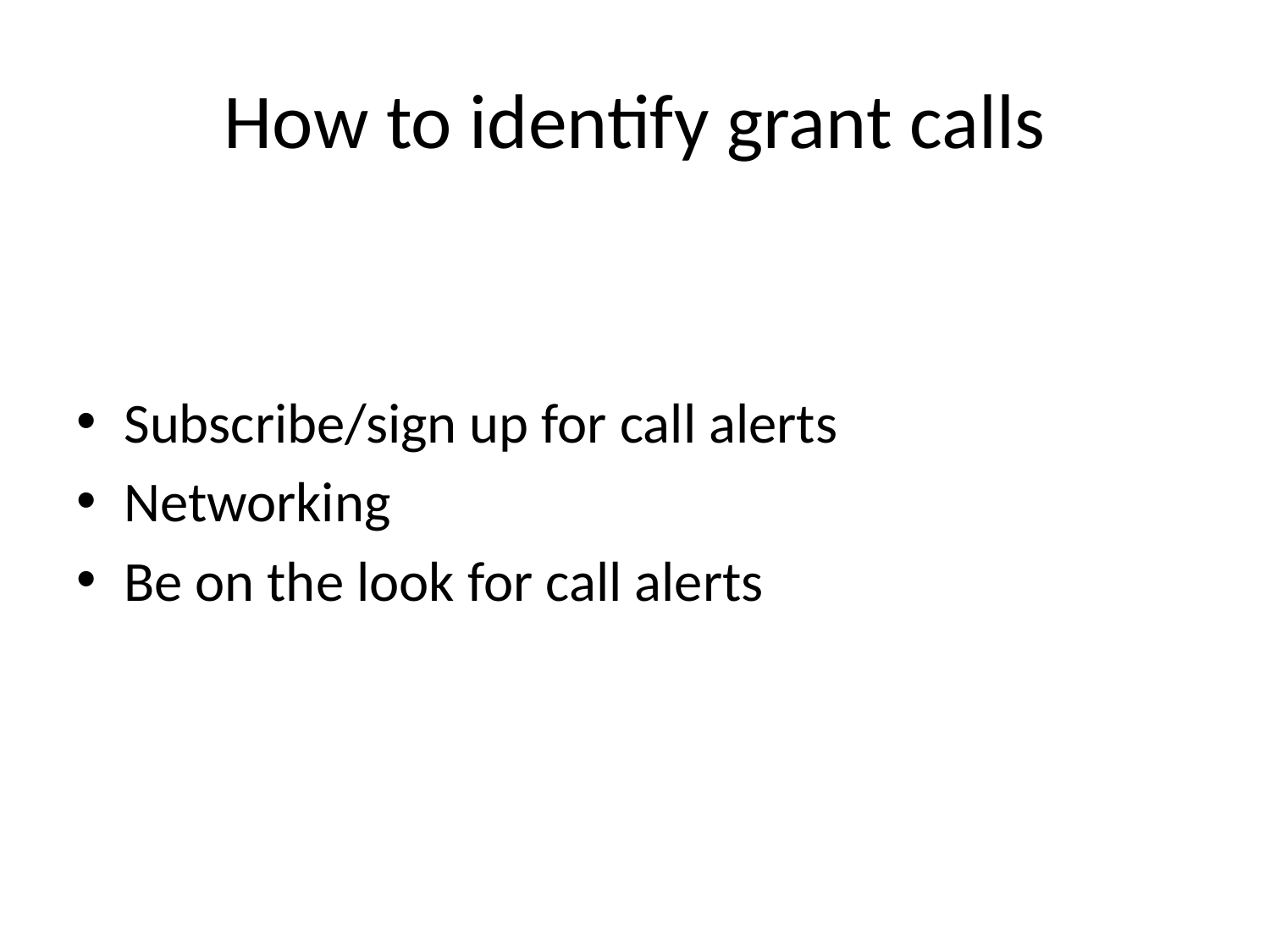

# How to identify grant calls

Subscribe/sign up for call alerts
Networking
Be on the look for call alerts